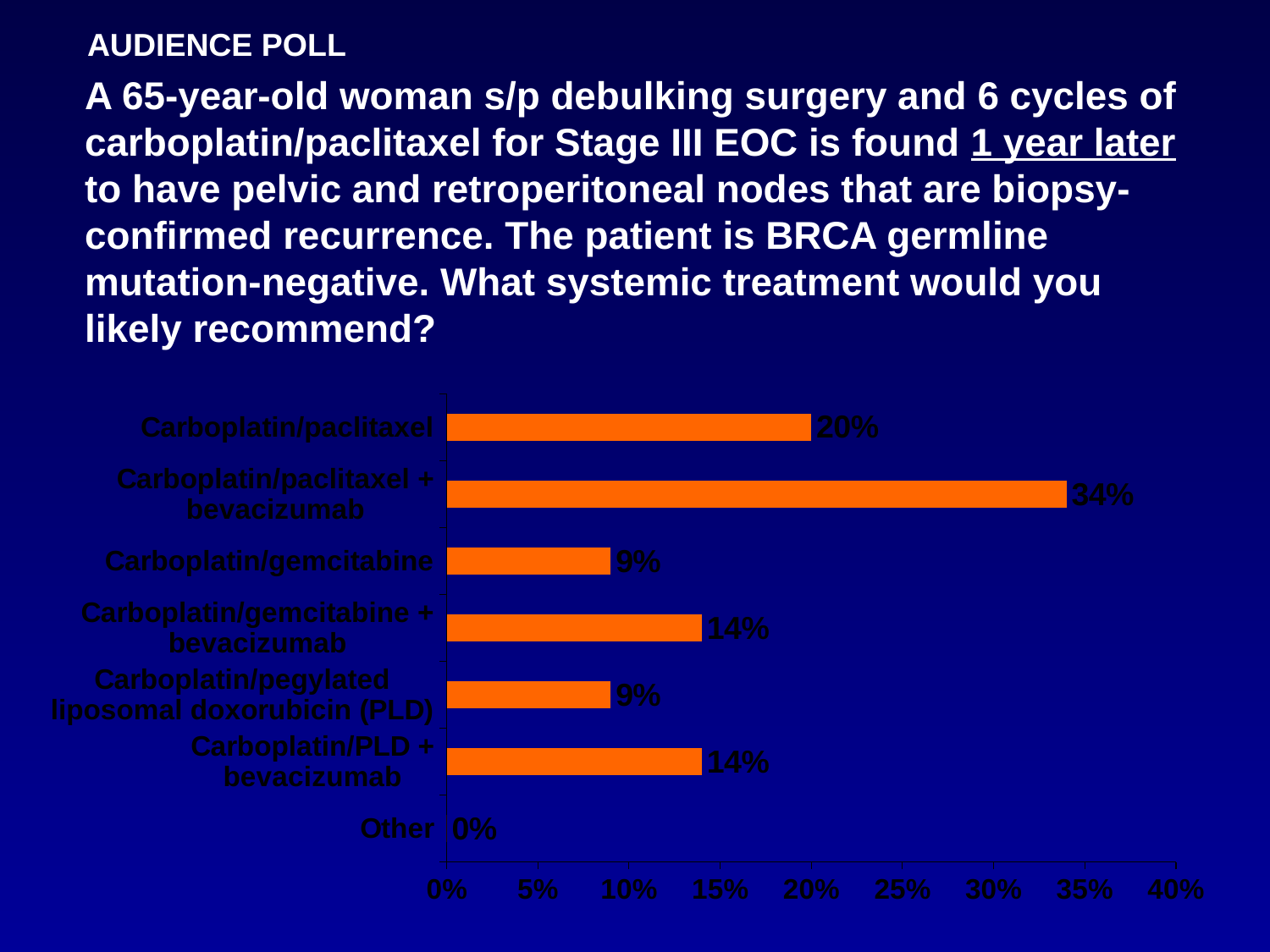

AUDIENCE POLL
A 65-year-old woman s/p debulking surgery and 6 cycles of carboplatin/paclitaxel for Stage III EOC is found 1 year later to have pelvic and retroperitoneal nodes that are biopsy-confirmed recurrence. The patient is BRCA germline mutation-negative. What systemic treatment would you likely recommend?

### Chart

| Category | Series 1 |
|---|---|
| Other | 0.0 |
| Carboplatin/PLD + bevacizumab | 0.14 |
| Carboplatin/pegylated liposomal doxorubicin (PLD) | 0.09 |
| Carboplatin/gemcitabine + bevacizumab | 0.14 |
| Carboplatin/gemcitabine | 0.09 |
| Carboplatin/paclitaxel + bevacizumab | 0.34 |
| Carboplatin/paclitaxel | 0.2 |